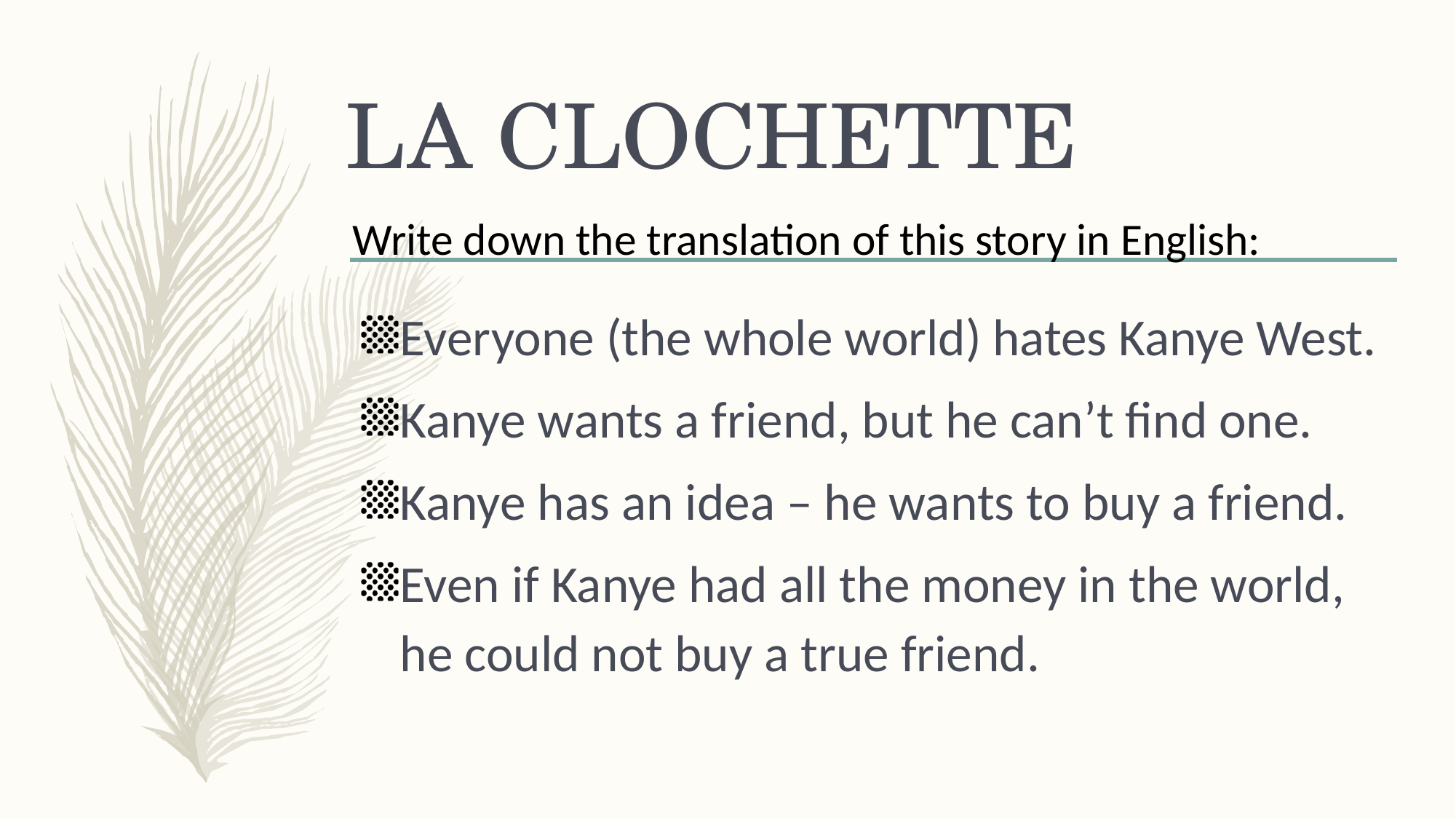

# la CLOCHETTE
Write down the translation of this story in English:
Everyone (the whole world) hates Kanye West.
Kanye wants a friend, but he can’t find one.
Kanye has an idea – he wants to buy a friend.
Even if Kanye had all the money in the world, he could not buy a true friend.